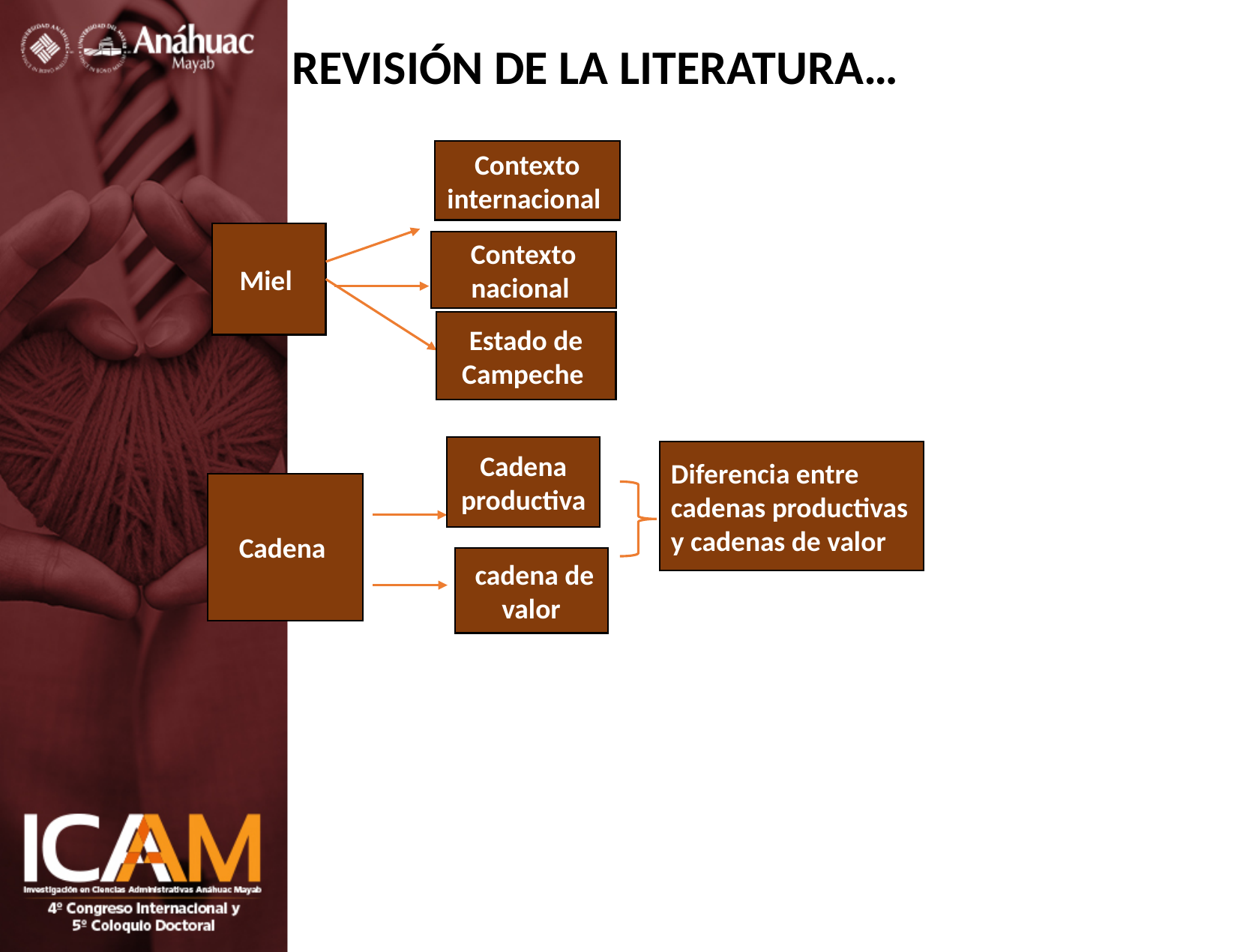

REVISIÓN DE LA LITERATURA…
Contexto internacional
Miel
Contexto nacional
Estado de Campeche
Cadena productiva
Diferencia entre cadenas productivas y cadenas de valor
Cadena

 cadena de valor